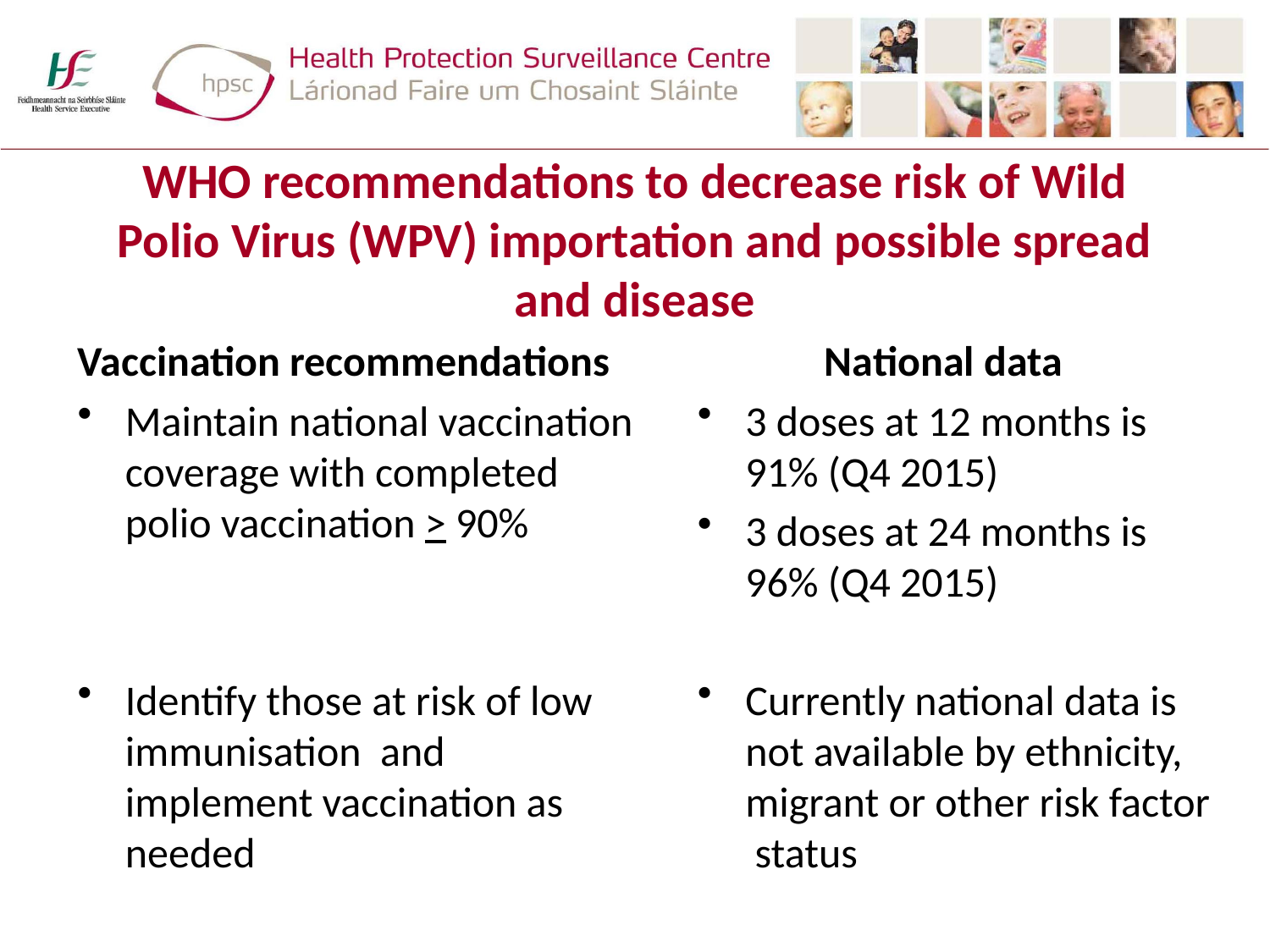

# WHO recommendations to decrease risk of Wild Polio Virus (WPV) importation and possible spread and disease
Vaccination recommendations
Maintain national vaccination coverage with completed polio vaccination > 90%

Identify those at risk of low immunisation  and implement vaccination as needed

National data
3 doses at 12 months is 91% (Q4 2015)
3 doses at 24 months is 96% (Q4 2015)

Currently national data is not available by ethnicity, migrant or other risk factor  status